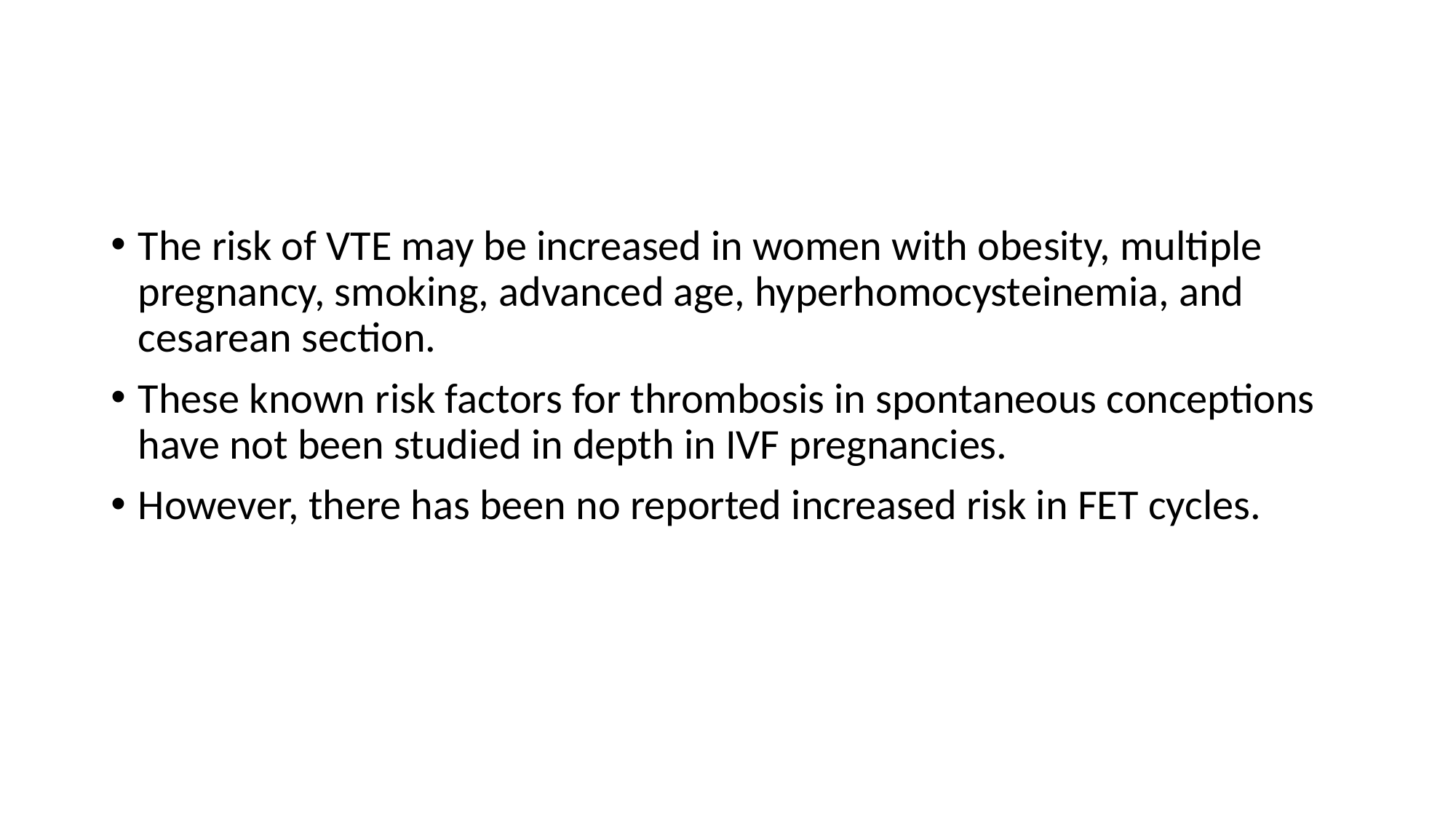

#
The risk of VTE may be increased in women with obesity, multiple pregnancy, smoking, advanced age, hyperhomocysteinemia, and cesarean section.
These known risk factors for thrombosis in spontaneous conceptions have not been studied in depth in IVF pregnancies.
However, there has been no reported increased risk in FET cycles.